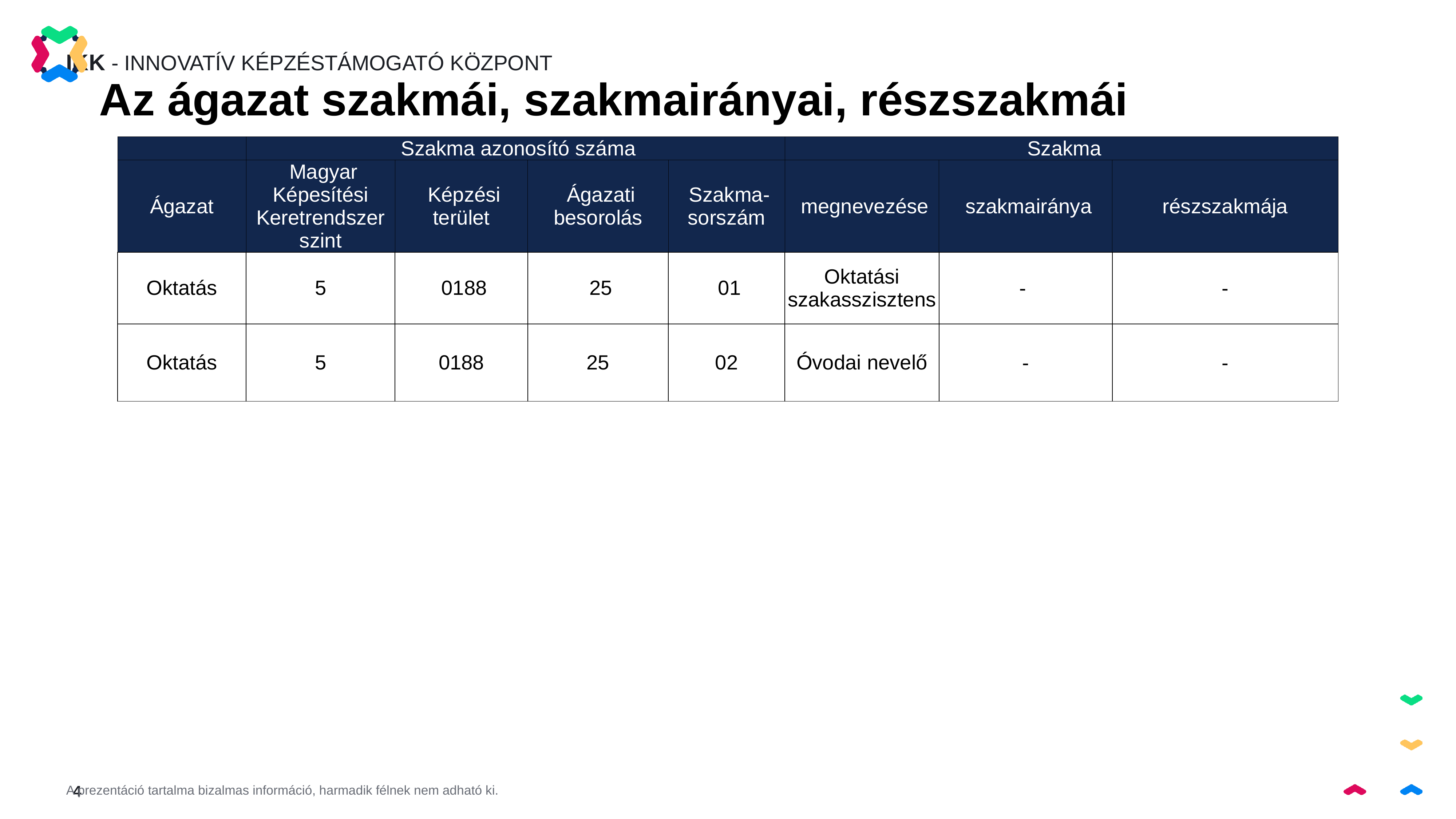

Az ágazat szakmái, szakmairányai, részszakmái
|  | Szakma azonosító száma |  |  |  | Szakma |  |  |
| --- | --- | --- | --- | --- | --- | --- | --- |
| Ágazat | Magyar Képesítési Keretrendszer szint | Képzési terület | Ágazati besorolás | Szakma-sorszám | megnevezése | szakmairánya | részszakmája |
| Oktatás | 5 | 0188 | 25 | 01 | Oktatási szakasszisztens | - | - |
| Oktatás | 5 | 0188 | 25 | 02 | Óvodai nevelő | - | - |